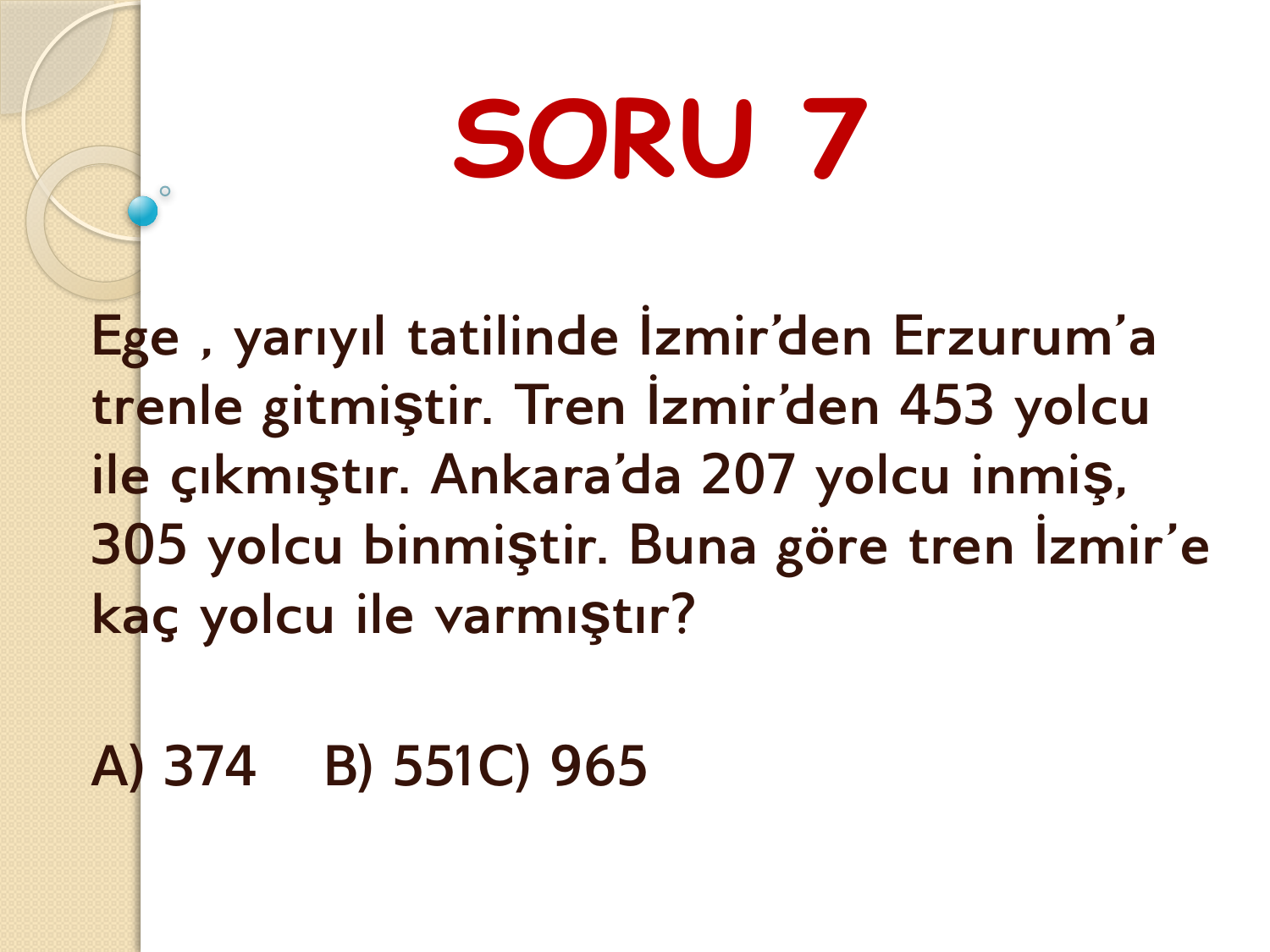

# SORU 7

Ege , yarıyıl tatilinde İzmir’den Erzurum’a trenle gitmiştir. Tren İzmir’den 453 yolcu ile çıkmıştır. Ankara’da 207 yolcu inmiş, 305 yolcu binmiştir. Buna göre tren İzmir’e kaç yolcu ile varmıştır?

A) 374	B) 551	C) 965